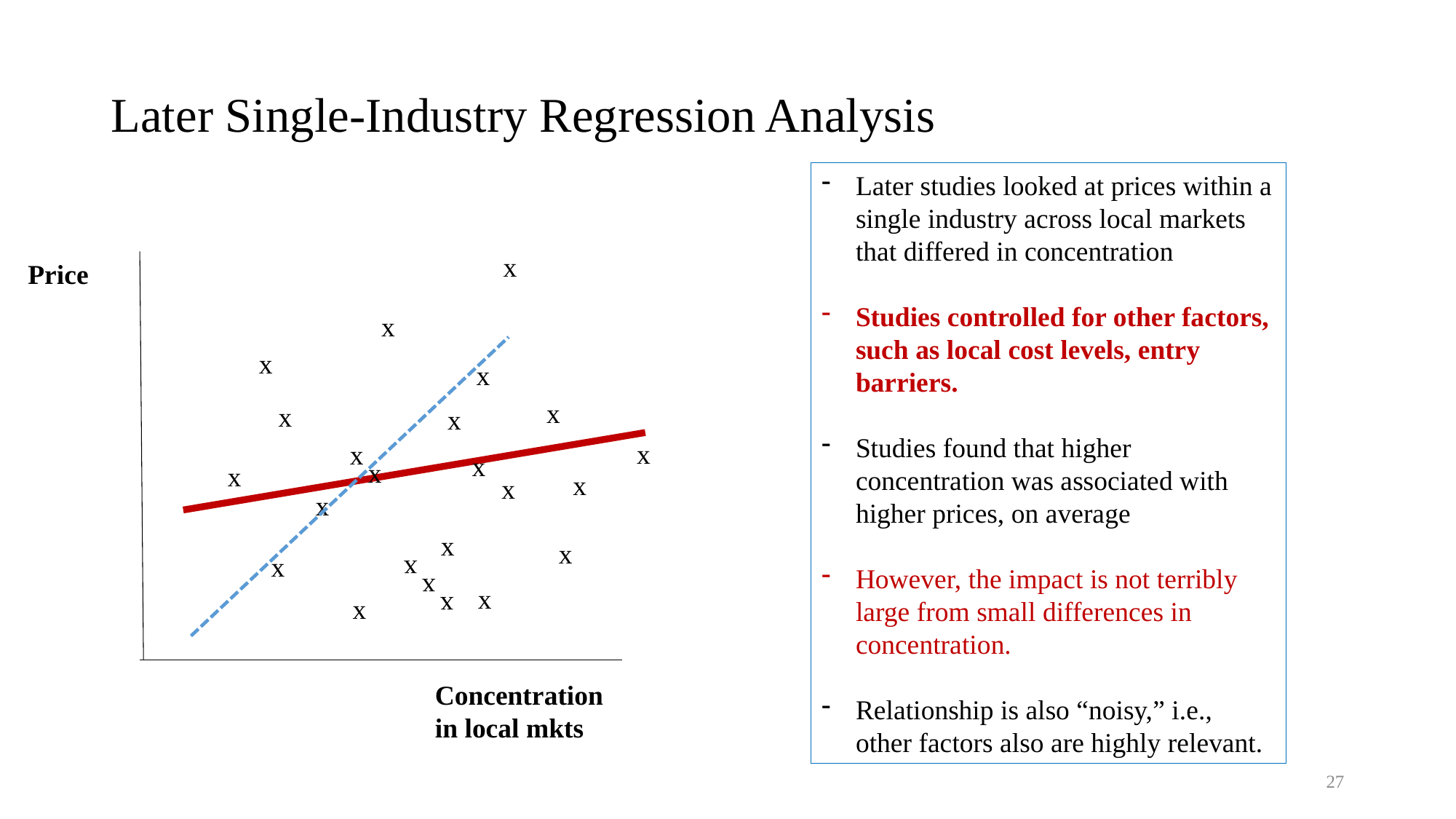

# Later Single-Industry Regression Analysis
Later studies looked at prices within a single industry across local markets that differed in concentration

Studies controlled for other factors, such as local cost levels, entry barriers.
Studies found that higher concentration was associated with higher prices, on average
However, the impact is not terribly large from small differences in concentration.

Relationship is also “noisy,” i.e., other factors also are highly relevant.

x
Price
x
x
x
x
x
x
x
x
x
x
x
x
x
x
x
x
x
x
x
x
x
x
Concentration
in local mkts
27